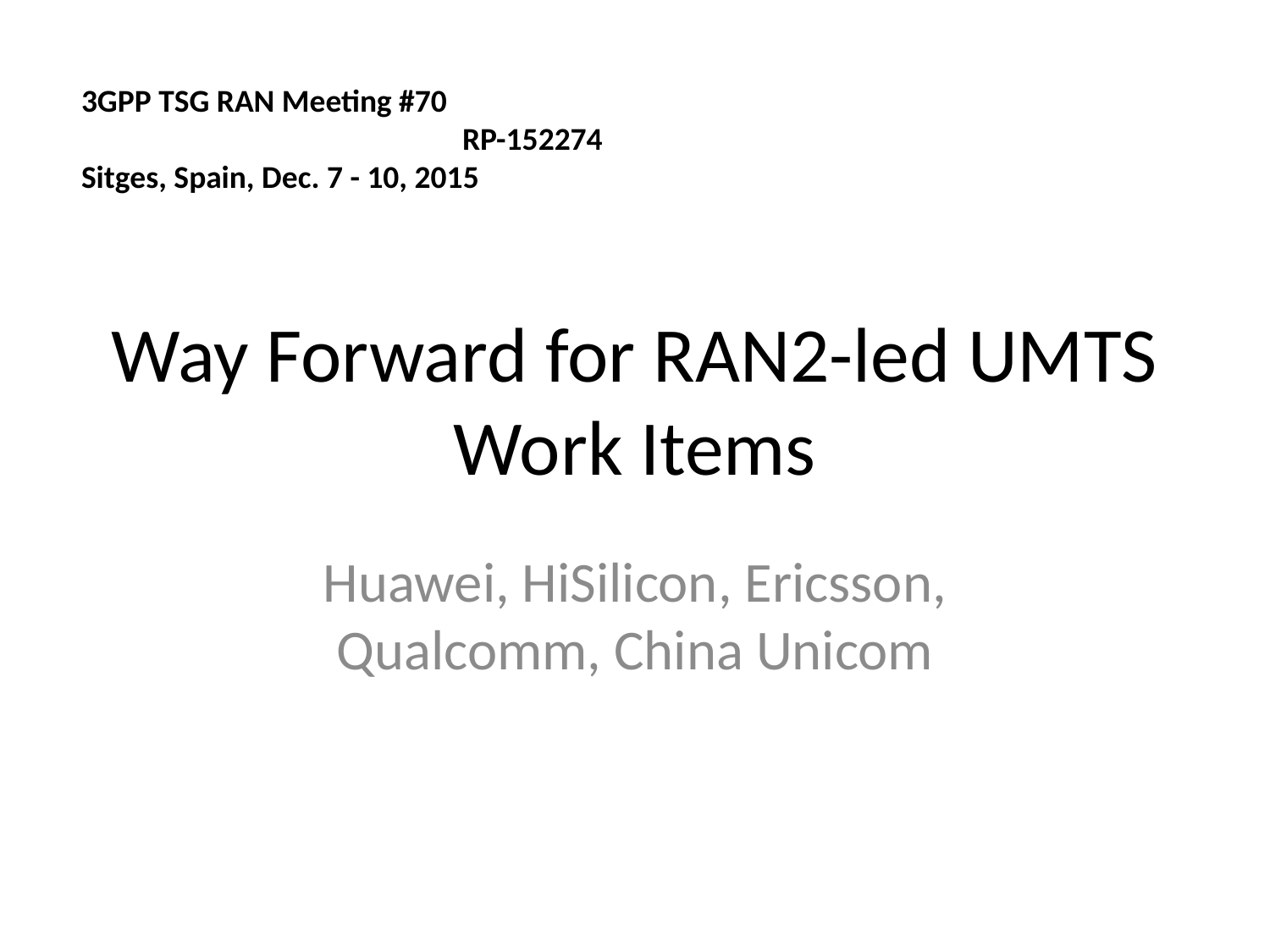

3GPP TSG RAN Meeting #70									RP-152274
Sitges, Spain, Dec. 7 - 10, 2015
# Way Forward for RAN2-led UMTS Work Items
Huawei, HiSilicon, Ericsson, Qualcomm, China Unicom